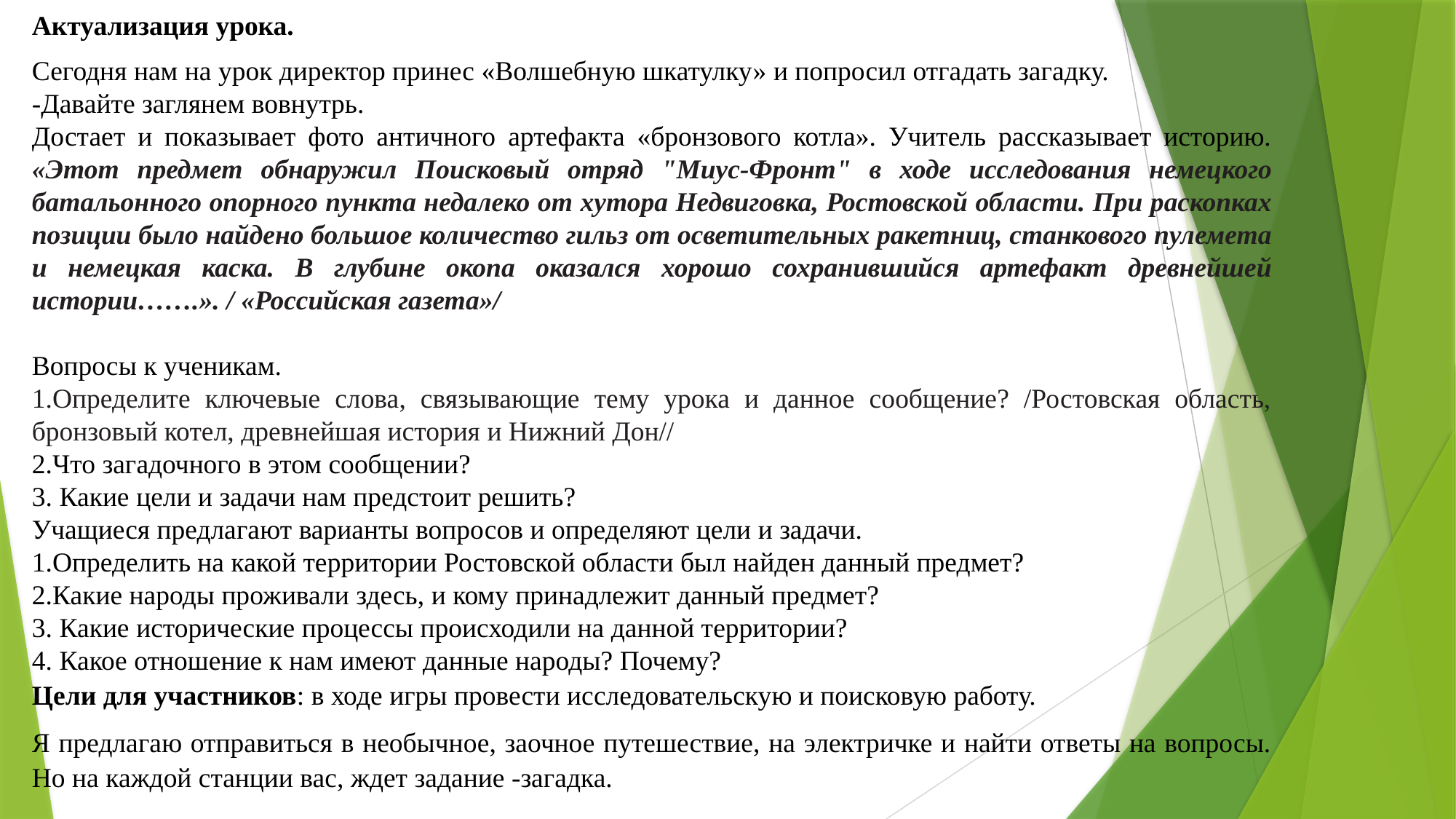

Актуализация урока.
Сегодня нам на урок директор принес «Волшебную шкатулку» и попросил отгадать загадку.
-Давайте заглянем вовнутрь.
Достает и показывает фото античного артефакта «бронзового котла». Учитель рассказывает историю. «Этот предмет обнаружил Поисковый отряд "Миус-Фронт" в ходе исследования немецкого батальонного опорного пункта недалеко от хутора Недвиговка, Ростовской области. При раскопках позиции было найдено большое количество гильз от осветительных ракетниц, станкового пулемета и немецкая каска. В глубине окопа оказался хорошо сохранившийся артефакт древнейшей истории…….». / «Российская газета»/

Вопросы к ученикам.
1.Определите ключевые слова, связывающие тему урока и данное сообщение? /Ростовская область, бронзовый котел, древнейшая история и Нижний Дон//
2.Что загадочного в этом сообщении?
3. Какие цели и задачи нам предстоит решить?
Учащиеся предлагают варианты вопросов и определяют цели и задачи.
1.Определить на какой территории Ростовской области был найден данный предмет?
2.Какие народы проживали здесь, и кому принадлежит данный предмет?
3. Какие исторические процессы происходили на данной территории?
4. Какое отношение к нам имеют данные народы? Почему?
Цели для участников: в ходе игры провести исследовательскую и поисковую работу.
Я предлагаю отправиться в необычное, заочное путешествие, на электричке и найти ответы на вопросы. Но на каждой станции вас, ждет задание -загадка.